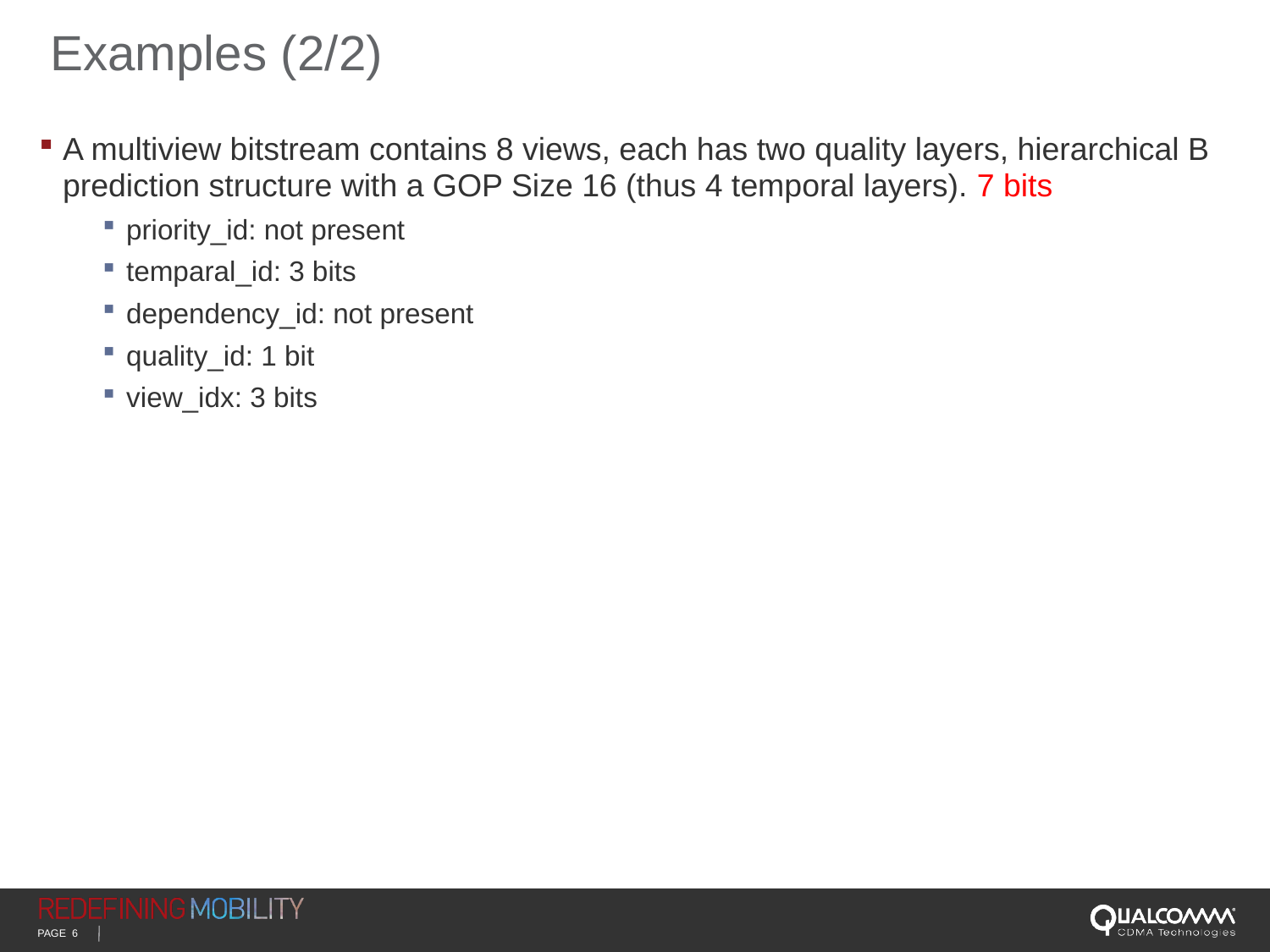

# Examples (2/2)
A multiview bitstream contains 8 views, each has two quality layers, hierarchical B prediction structure with a GOP Size 16 (thus 4 temporal layers). 7 bits
priority_id: not present
temparal_id: 3 bits
dependency_id: not present
quality_id: 1 bit
view_idx: 3 bits